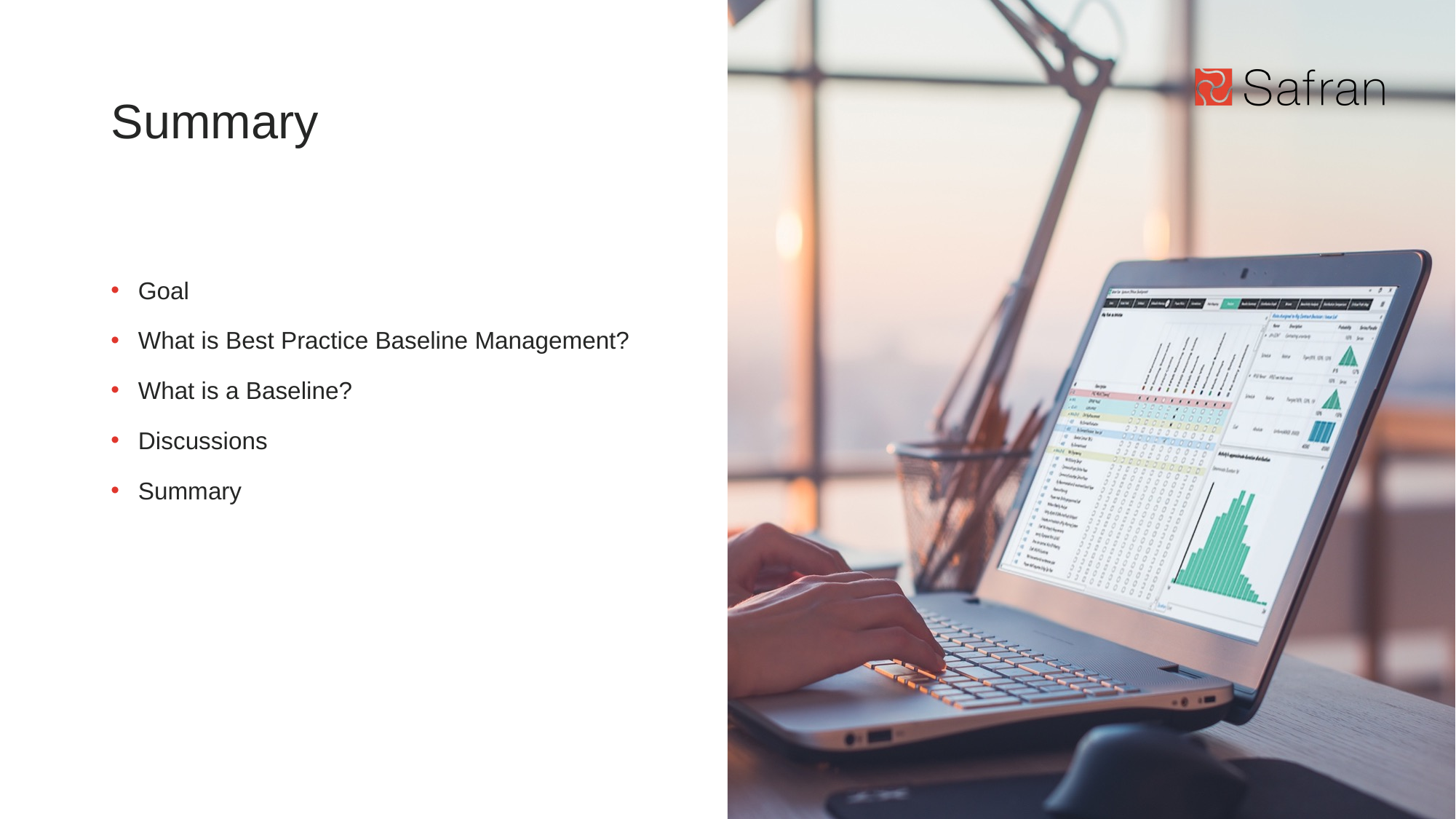

# Summary
Goal
What is Best Practice Baseline Management?
What is a Baseline?
Discussions
Summary